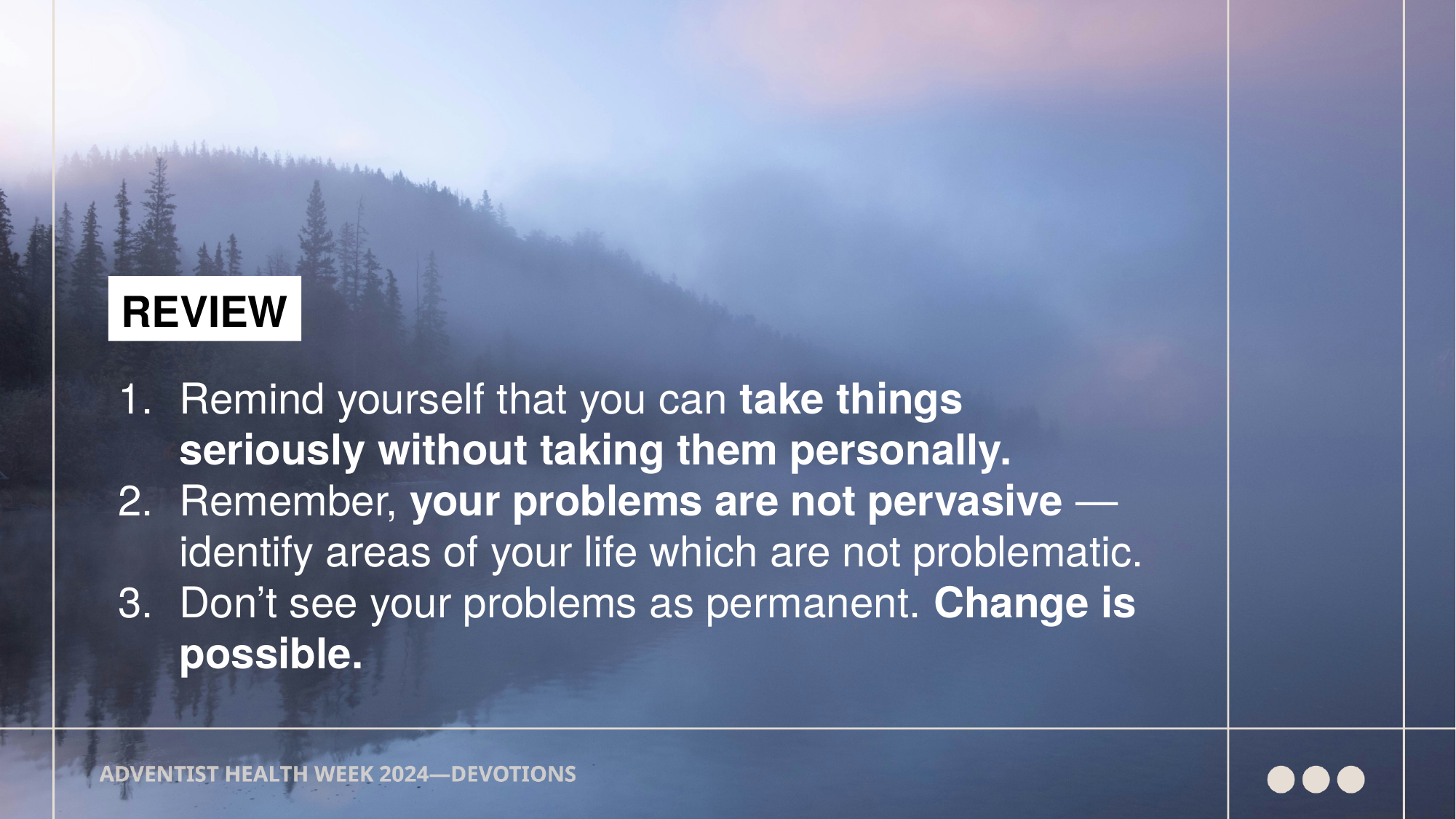

REVIEW
Remind yourself that you can take things seriously without taking them personally.
Remember, your problems are not pervasive — identify areas of your life which are not problematic.
Don’t see your problems as permanent. Change is possible.